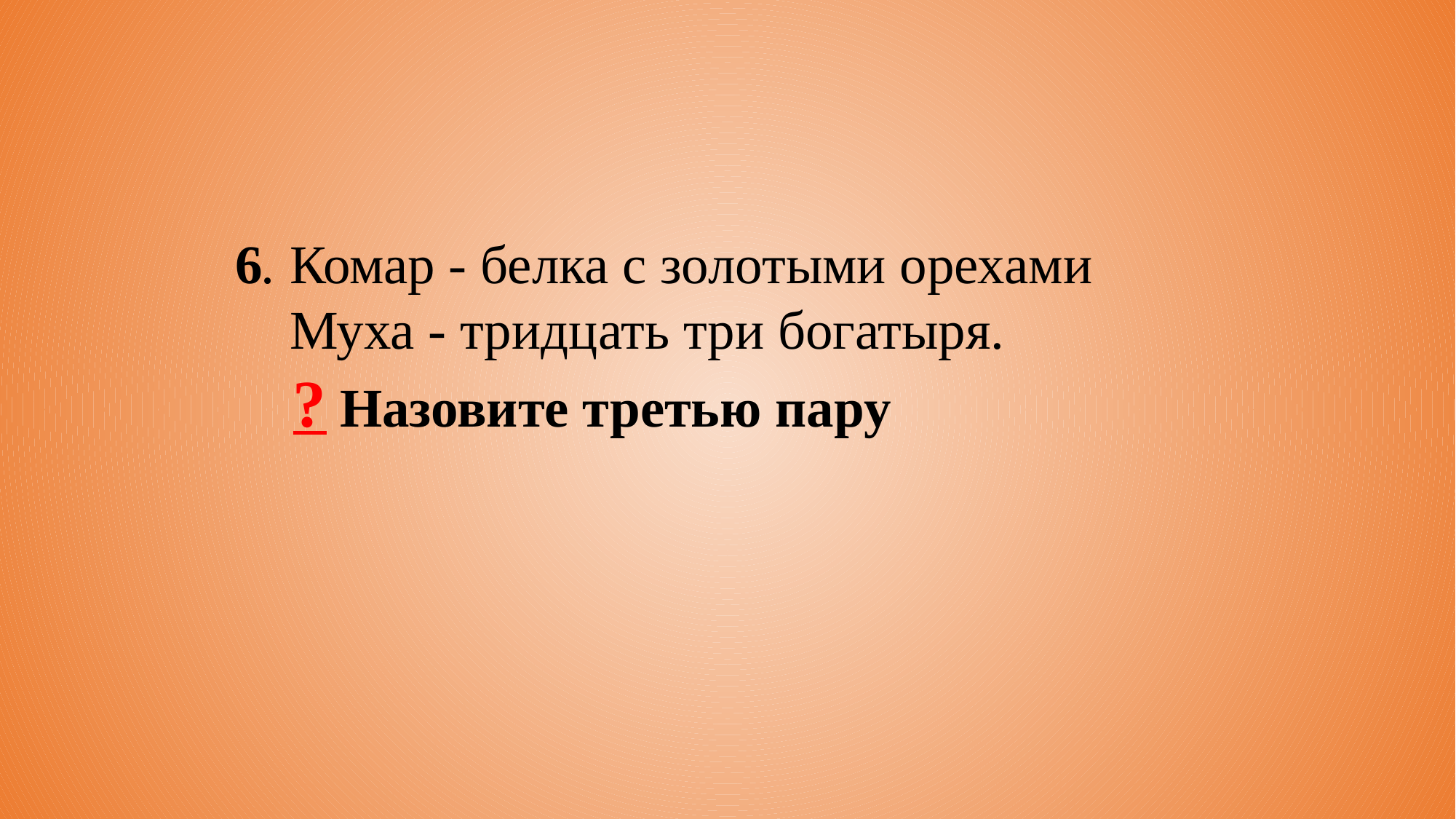

6. Комар - белка с золотыми орехами
    Муха - тридцать три богатыря.
    ? Назовите третью пару